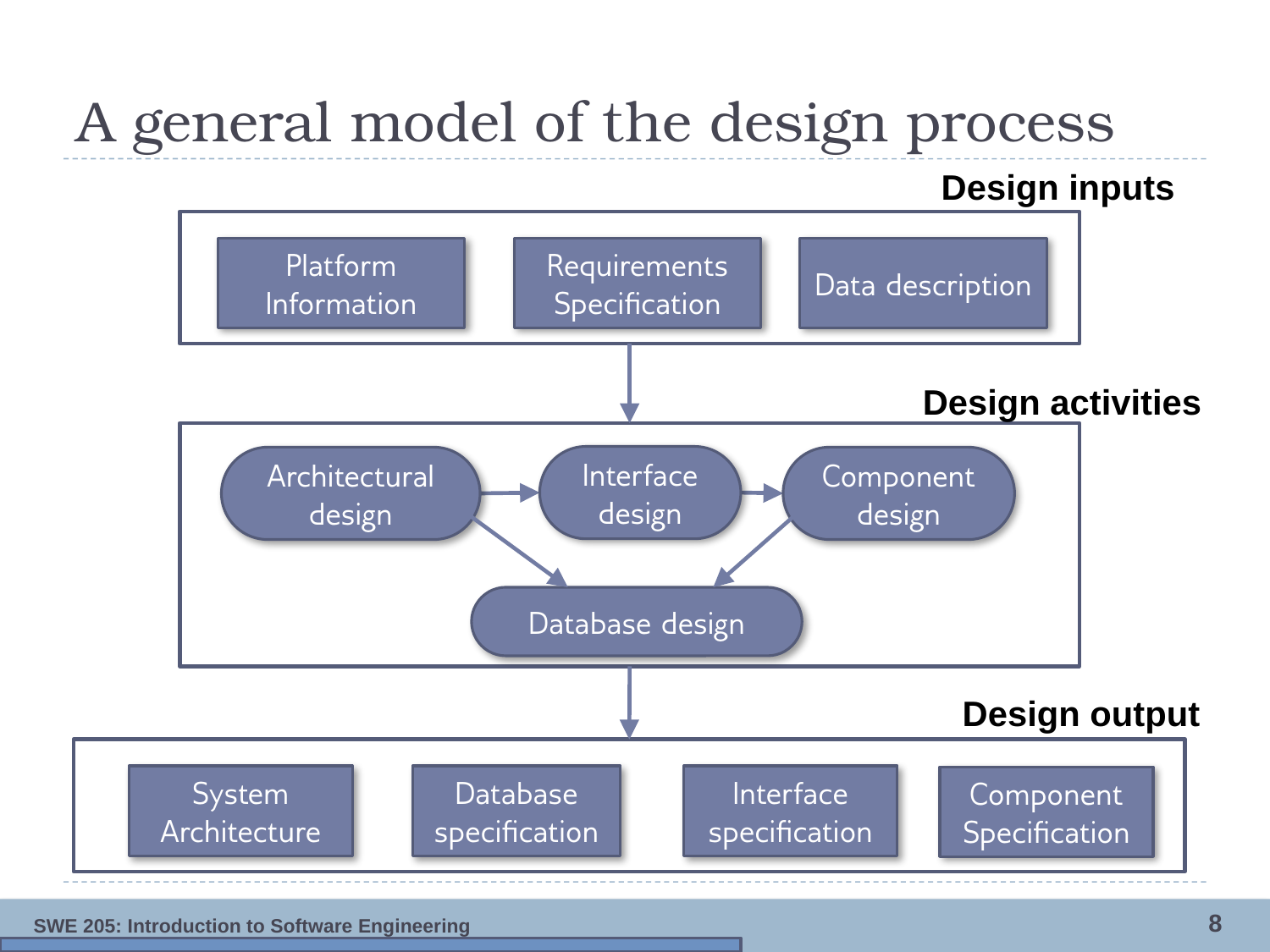

# A general model of the design process
Design inputs

Platform Information

Requirements Specification

Data description

Design activities

Interface design

Architectural design

Component design

Database design

Design output

System Architecture

Database specification

Interface specification

Component Specification
8